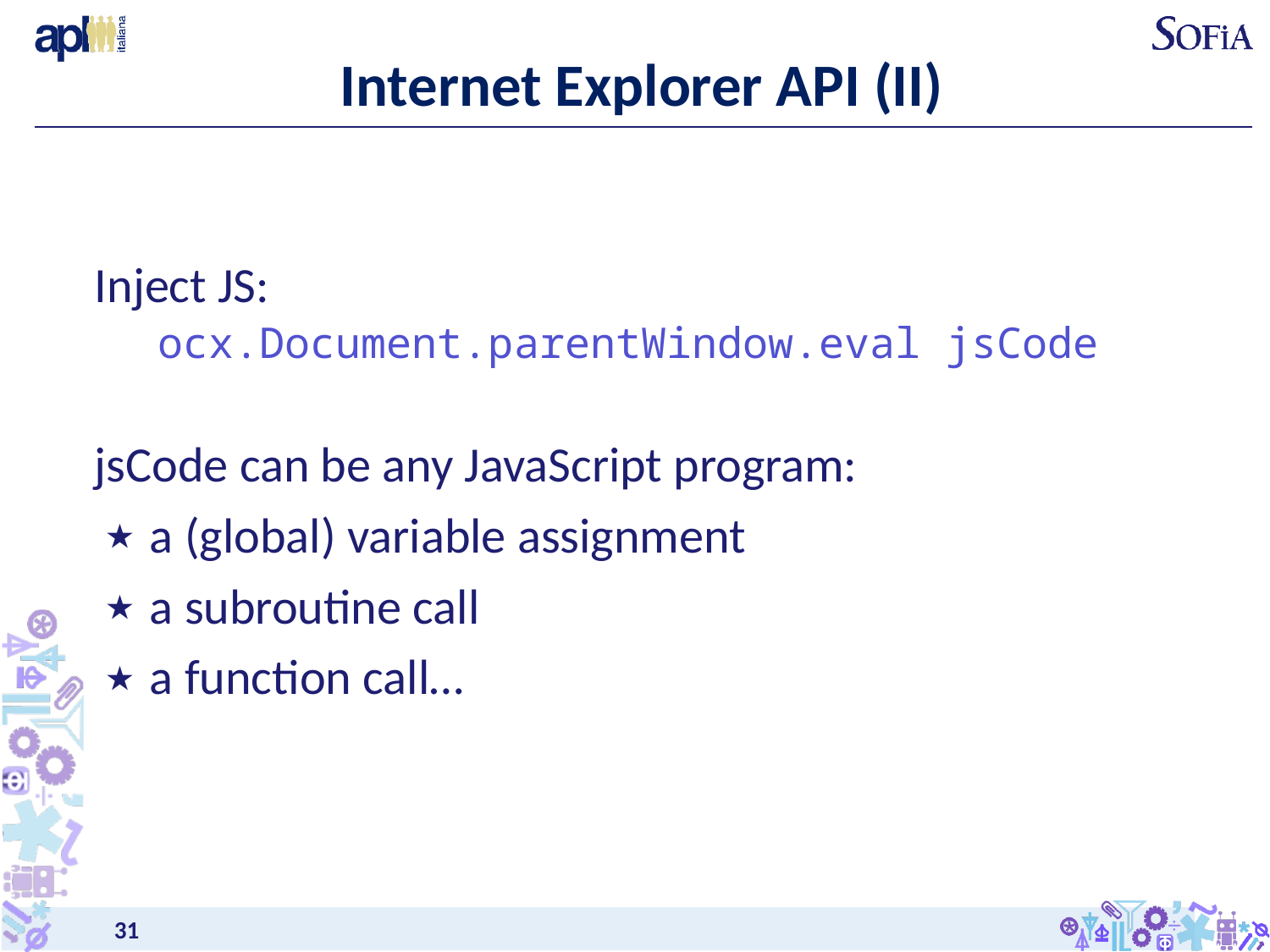

# Internet Explorer API (II)
Inject JS:
ocx.Document.parentWindow.eval jsCode

jsCode can be any JavaScript program:
a (global) variable assignment
a subroutine call
a function call…